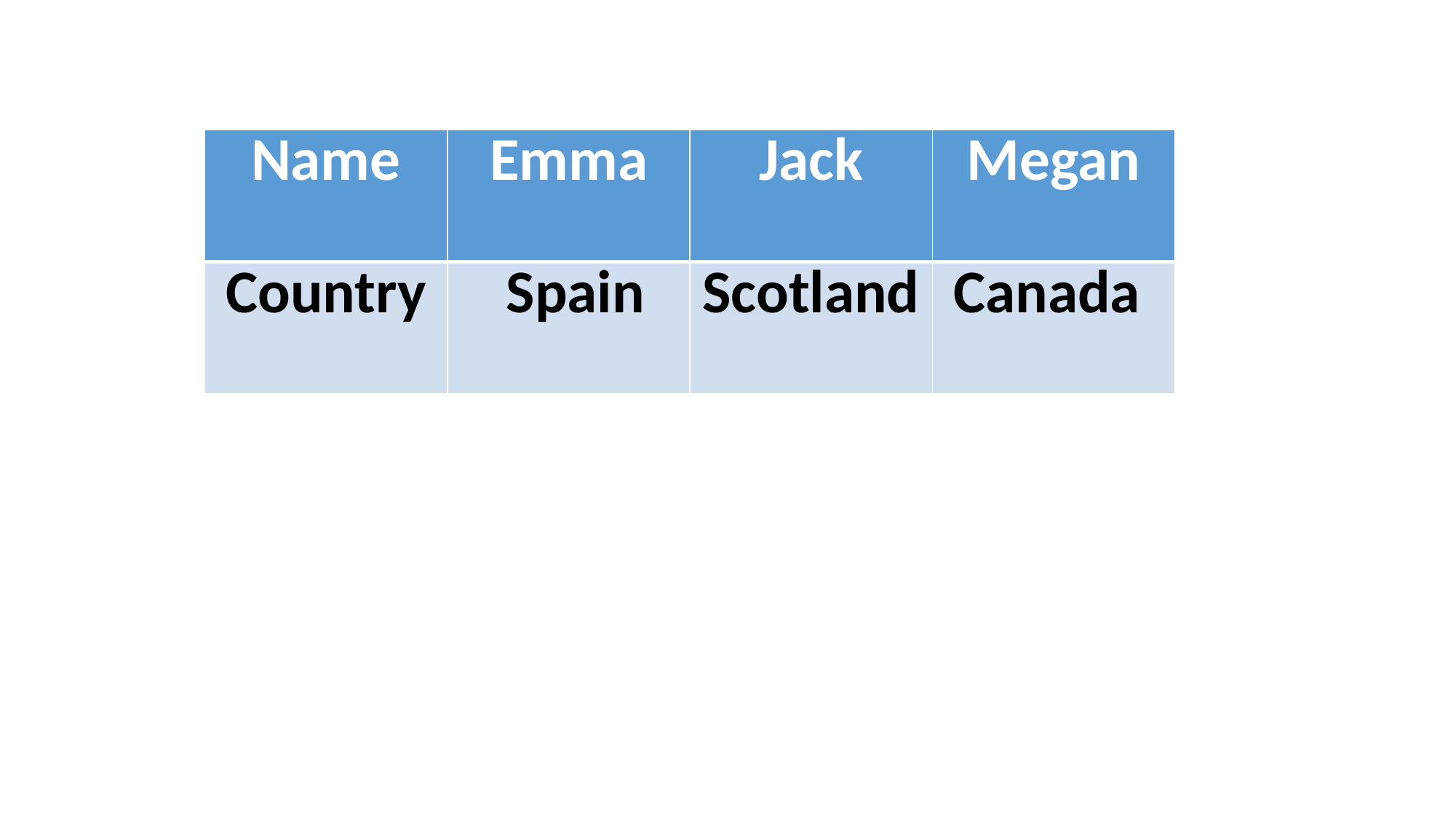

| Name | Emma | Jack | Megan |
| --- | --- | --- | --- |
| Country | Spain | Scotland | Canada |